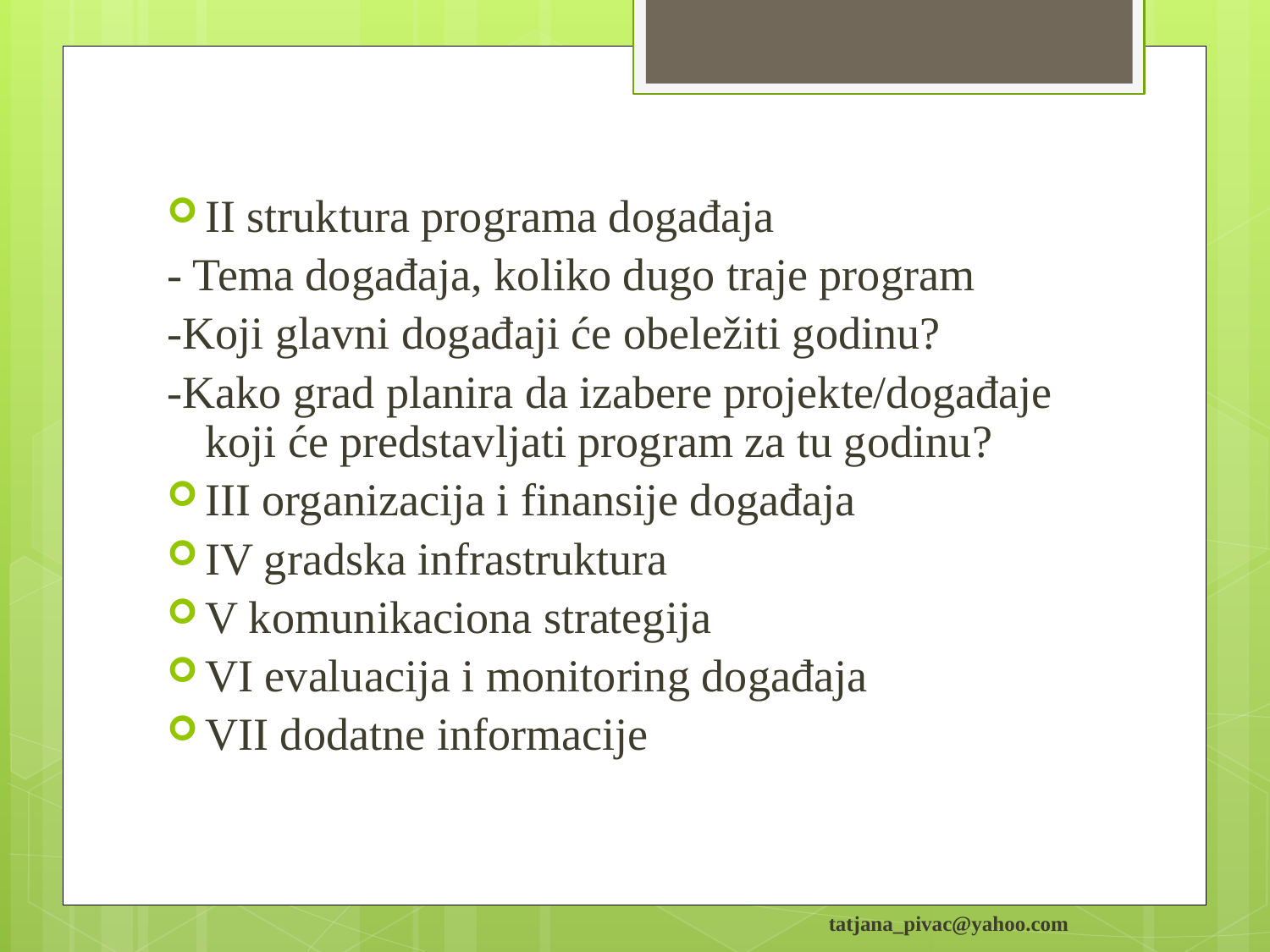

II struktura programa događaja
- Tema događaja, koliko dugo traje program
-Koji glavni događaji će obeležiti godinu?
-Kako grad planira da izabere projekte/događaje koji će predstavljati program za tu godinu?
III organizacija i finansije događaja
IV gradska infrastruktura
V komunikaciona strategija
VI evaluacija i monitoring događaja
VII dodatne informacije
tatjana_pivac@yahoo.com